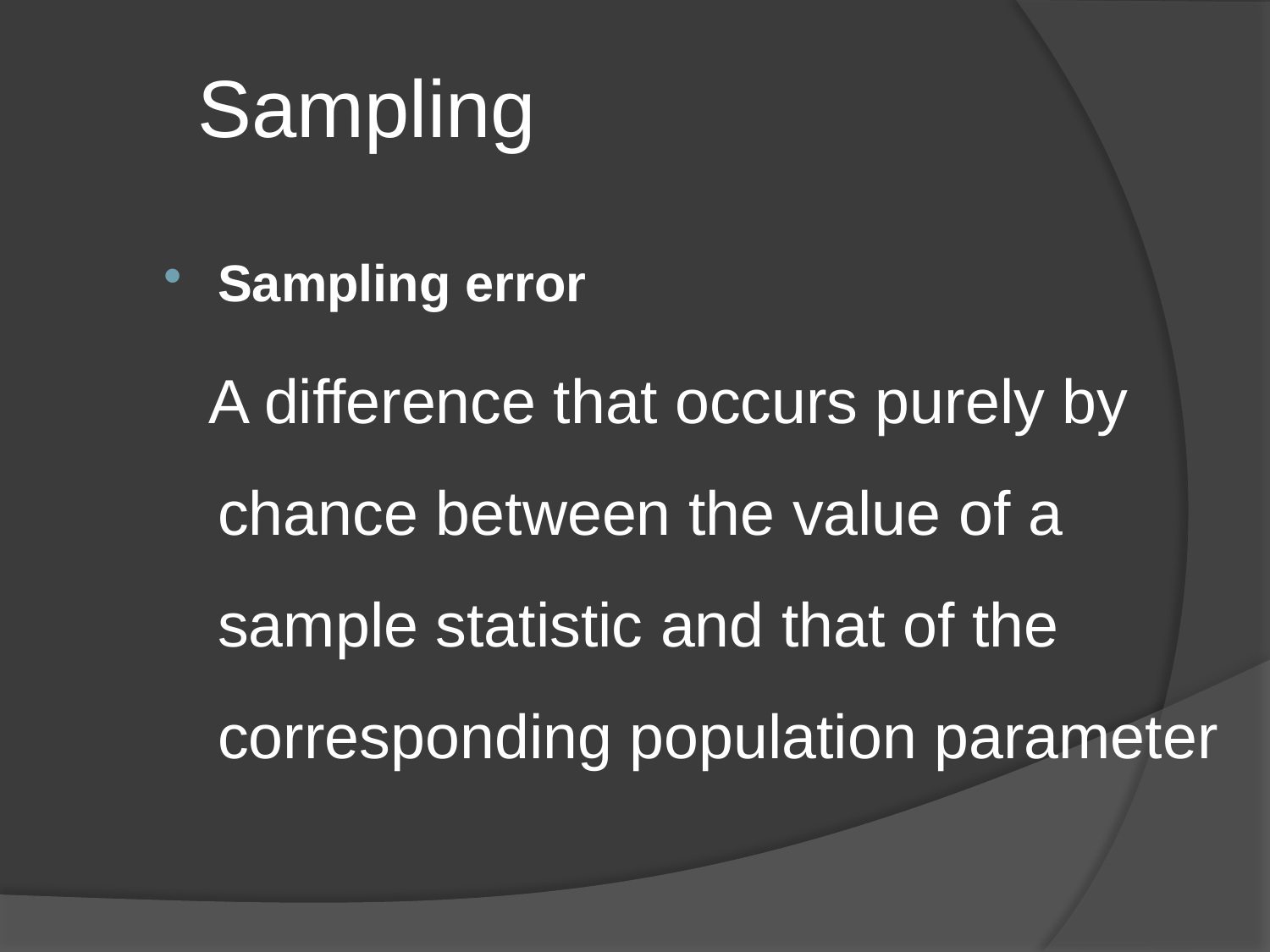

# Sampling
Sampling error
   A difference that occurs purely by chance between the value of a sample statistic and that of the corresponding population parameter